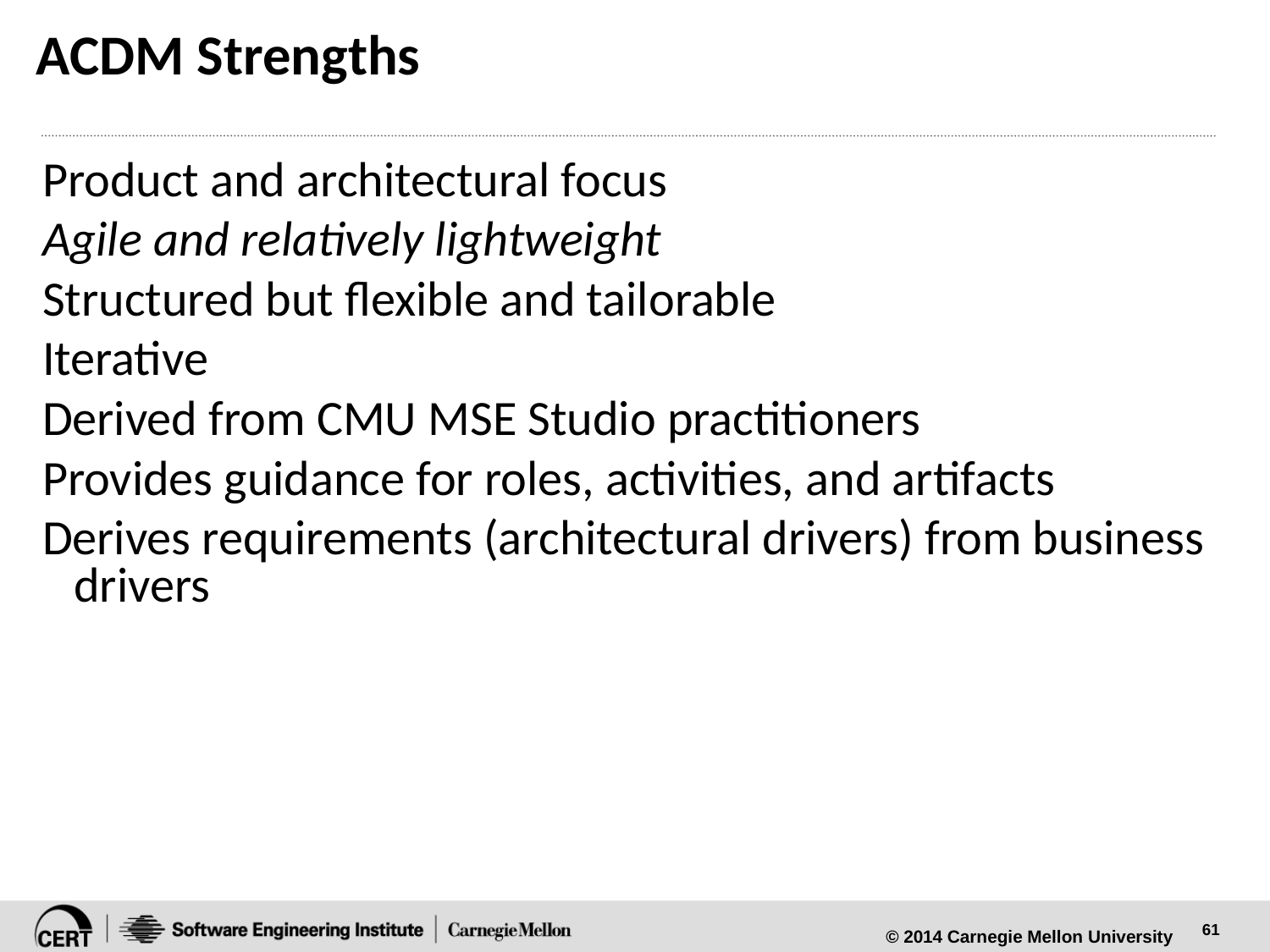

# ACDM Strengths
Product and architectural focus
Agile and relatively lightweight
Structured but flexible and tailorable
Iterative
Derived from CMU MSE Studio practitioners
Provides guidance for roles, activities, and artifacts
Derives requirements (architectural drivers) from business drivers